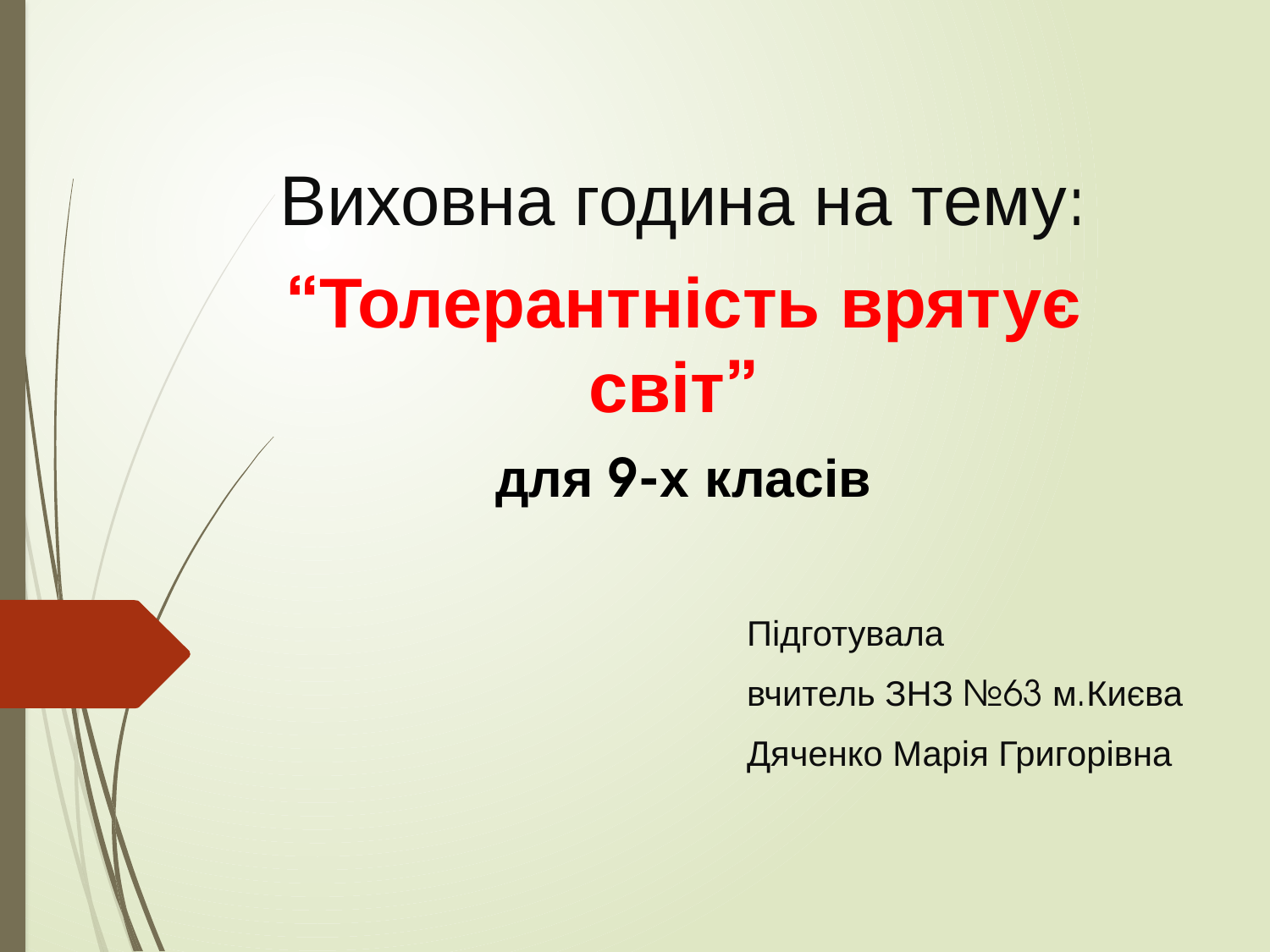

Виховна година на тему:
“Толерантність врятує світ”
для 9-х класів
Підготувала
вчитель ЗНЗ №63 м.Києва
Дяченко Марія Григорівна